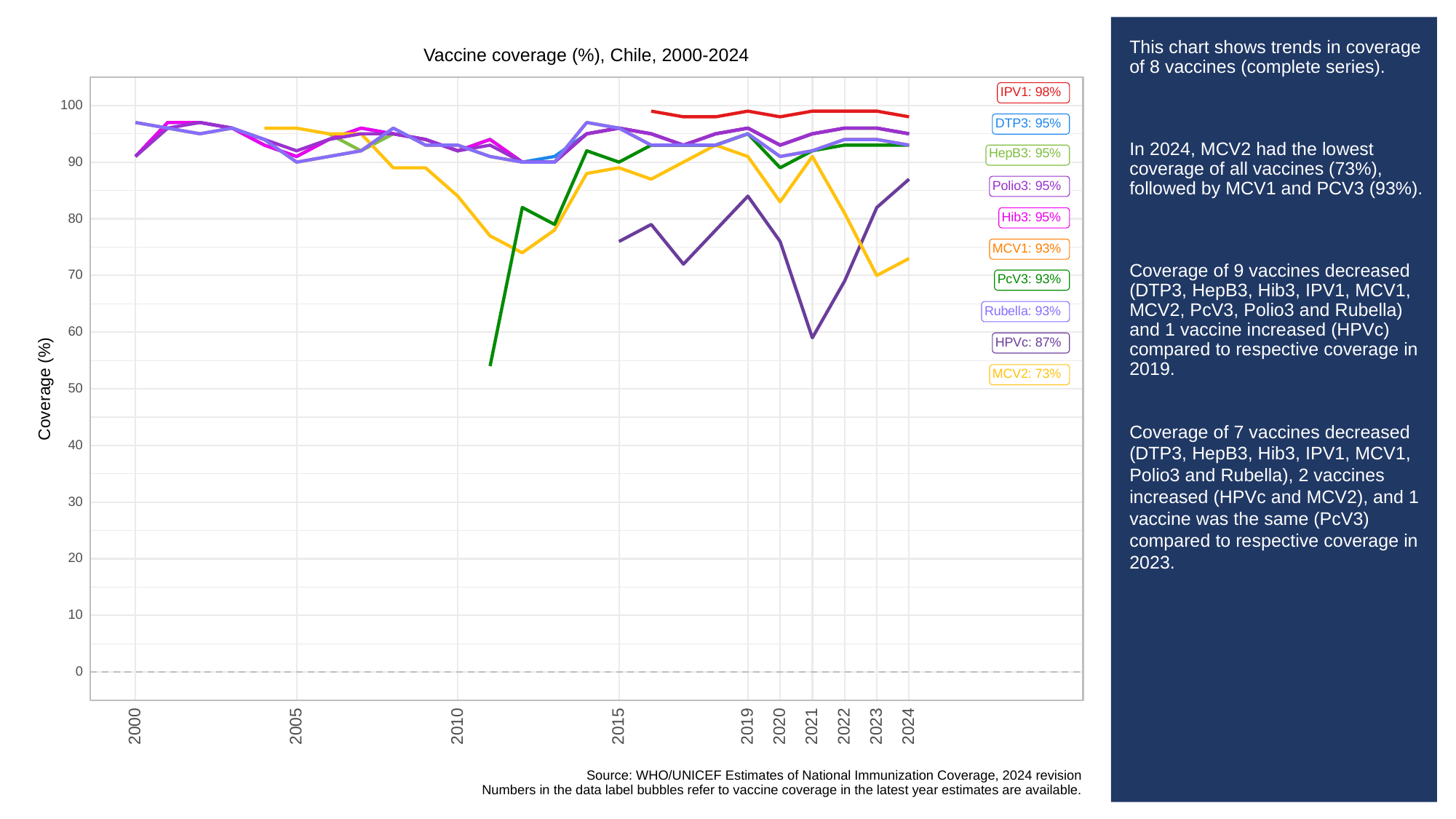

# This chart shows trends in coverage of 8 vaccines (complete series).

In 2024, MCV2 had the lowest coverage of all vaccines (73%), followed by MCV1 and PCV3 (93%).

Coverage of 9 vaccines decreased (DTP3, HepB3, Hib3, IPV1, MCV1, MCV2, PcV3, Polio3 and Rubella) and 1 vaccine increased (HPVc) compared to respective coverage in 2019.

Coverage of 7 vaccines decreased (DTP3, HepB3, Hib3, IPV1, MCV1, Polio3 and Rubella), 2 vaccines increased (HPVc and MCV2), and 1 vaccine was the same (PcV3) compared to respective coverage in 2023.

Vaccine coverage (%), Chile, 2000-2024

IPV1: 98%

100

DTP3: 95%

HepB3: 95%
90

Polio3: 95%

Hib3: 95%
80

MCV1: 93%

70
PcV3: 93%

Rubella: 93%
60

HPVc: 87%

MCV2: 73%
Coverage (%)
50

40

30

20

10

0

2023
2000
2005
2010
2015
2019
2020
2021
2022
2024
Source: WHO/UNICEF Estimates of National Immunization Coverage, 2024 revision
Numbers in the data label bubbles refer to vaccine coverage in the latest year estimates are available.